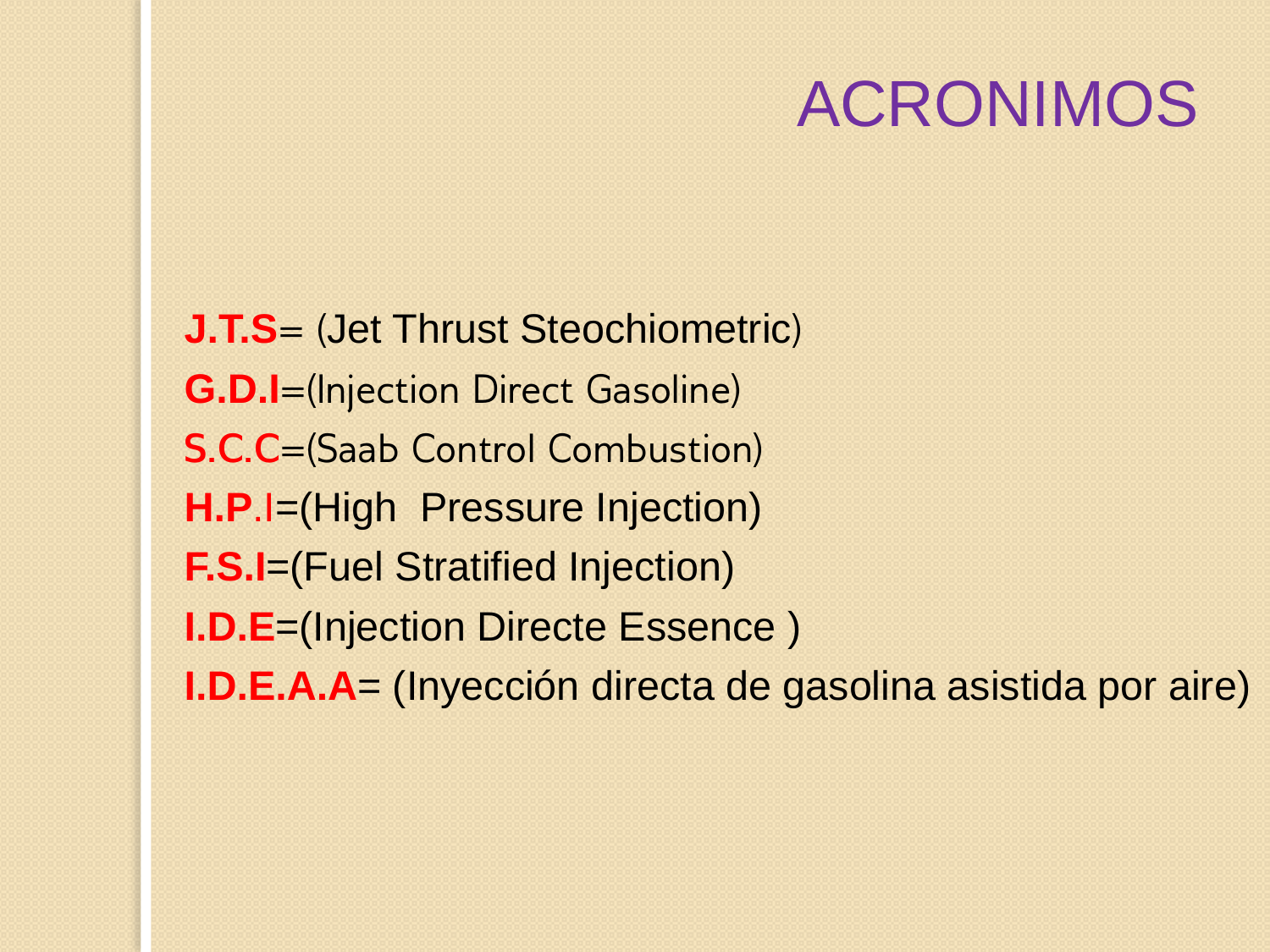

ACRONIMOS
J.T.S= (Jet Thrust Steochiometric)
G.D.I=(Injection Direct Gasoline)
S.C.C=(Saab Control Combustion)
H.P.I=(High  Pressure Injection)
F.S.I=(Fuel Stratified Injection)
I.D.E=(Injection Directe Essence )
I.D.E.A.A= (Inyección directa de gasolina asistida por aire)